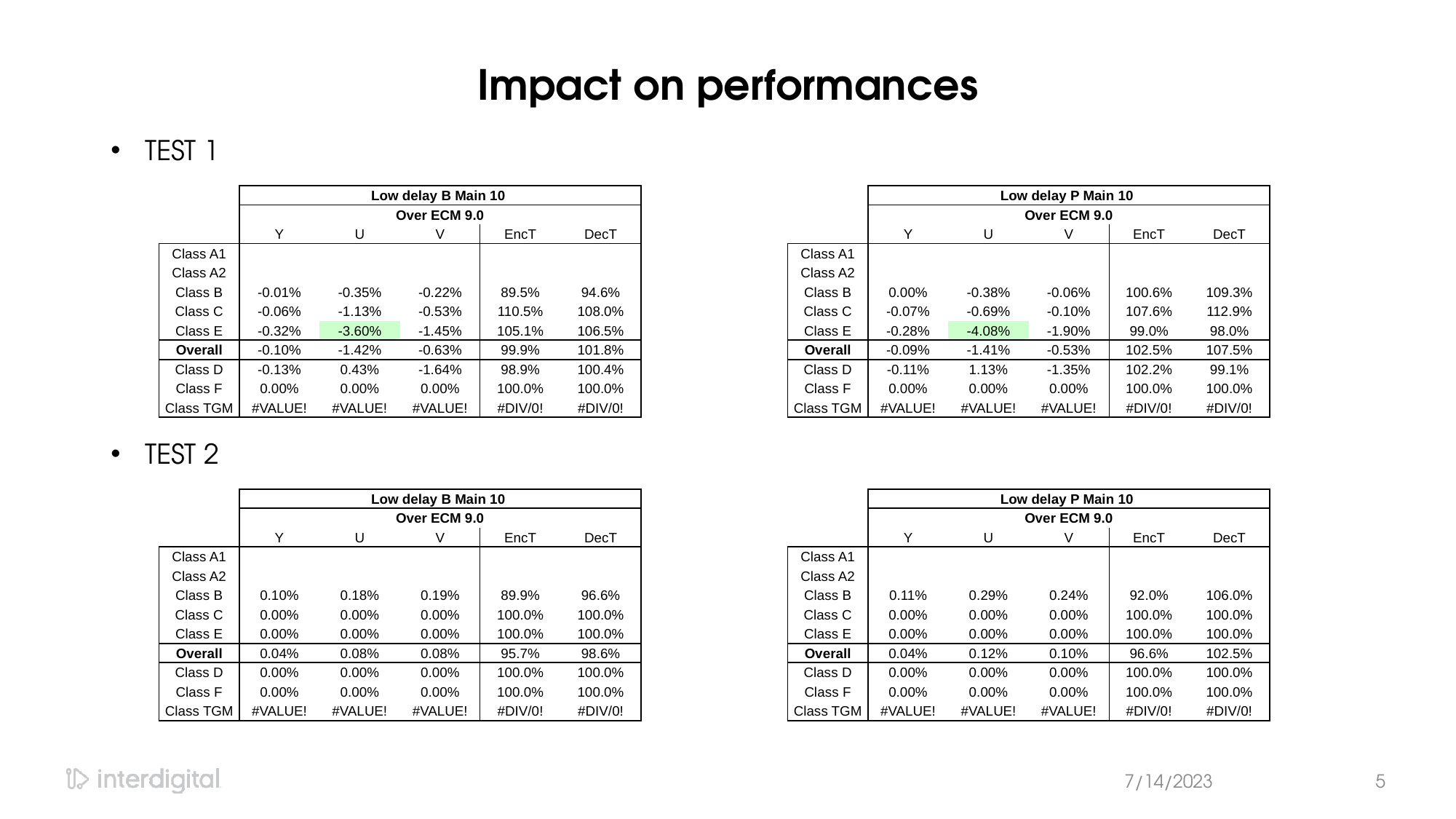

# Impact on performances
TEST 1
|  | Low delay B Main 10 |  |  |  |  |
| --- | --- | --- | --- | --- | --- |
|  | Over ECM 9.0 |  |  |  |  |
|  | Y | U | V | EncT | DecT |
| Class A1 |  |  |  |  |  |
| Class A2 |  |  |  |  |  |
| Class B | -0.01% | -0.35% | -0.22% | 89.5% | 94.6% |
| Class C | -0.06% | -1.13% | -0.53% | 110.5% | 108.0% |
| Class E | -0.32% | -3.60% | -1.45% | 105.1% | 106.5% |
| Overall | -0.10% | -1.42% | -0.63% | 99.9% | 101.8% |
| Class D | -0.13% | 0.43% | -1.64% | 98.9% | 100.4% |
| Class F | 0.00% | 0.00% | 0.00% | 100.0% | 100.0% |
| Class TGM | #VALUE! | #VALUE! | #VALUE! | #DIV/0! | #DIV/0! |
|  | Low delay P Main 10 |  |  |  |  |
| --- | --- | --- | --- | --- | --- |
|  | Over ECM 9.0 |  |  |  |  |
|  | Y | U | V | EncT | DecT |
| Class A1 |  |  |  |  |  |
| Class A2 |  |  |  |  |  |
| Class B | 0.00% | -0.38% | -0.06% | 100.6% | 109.3% |
| Class C | -0.07% | -0.69% | -0.10% | 107.6% | 112.9% |
| Class E | -0.28% | -4.08% | -1.90% | 99.0% | 98.0% |
| Overall | -0.09% | -1.41% | -0.53% | 102.5% | 107.5% |
| Class D | -0.11% | 1.13% | -1.35% | 102.2% | 99.1% |
| Class F | 0.00% | 0.00% | 0.00% | 100.0% | 100.0% |
| Class TGM | #VALUE! | #VALUE! | #VALUE! | #DIV/0! | #DIV/0! |
TEST 2
|  | Low delay B Main 10 |  |  |  |  |
| --- | --- | --- | --- | --- | --- |
|  | Over ECM 9.0 |  |  |  |  |
|  | Y | U | V | EncT | DecT |
| Class A1 |  |  |  |  |  |
| Class A2 |  |  |  |  |  |
| Class B | 0.10% | 0.18% | 0.19% | 89.9% | 96.6% |
| Class C | 0.00% | 0.00% | 0.00% | 100.0% | 100.0% |
| Class E | 0.00% | 0.00% | 0.00% | 100.0% | 100.0% |
| Overall | 0.04% | 0.08% | 0.08% | 95.7% | 98.6% |
| Class D | 0.00% | 0.00% | 0.00% | 100.0% | 100.0% |
| Class F | 0.00% | 0.00% | 0.00% | 100.0% | 100.0% |
| Class TGM | #VALUE! | #VALUE! | #VALUE! | #DIV/0! | #DIV/0! |
|  | Low delay P Main 10 |  |  |  |  |
| --- | --- | --- | --- | --- | --- |
|  | Over ECM 9.0 |  |  |  |  |
|  | Y | U | V | EncT | DecT |
| Class A1 |  |  |  |  |  |
| Class A2 |  |  |  |  |  |
| Class B | 0.11% | 0.29% | 0.24% | 92.0% | 106.0% |
| Class C | 0.00% | 0.00% | 0.00% | 100.0% | 100.0% |
| Class E | 0.00% | 0.00% | 0.00% | 100.0% | 100.0% |
| Overall | 0.04% | 0.12% | 0.10% | 96.6% | 102.5% |
| Class D | 0.00% | 0.00% | 0.00% | 100.0% | 100.0% |
| Class F | 0.00% | 0.00% | 0.00% | 100.0% | 100.0% |
| Class TGM | #VALUE! | #VALUE! | #VALUE! | #DIV/0! | #DIV/0! |
7/14/2023
5